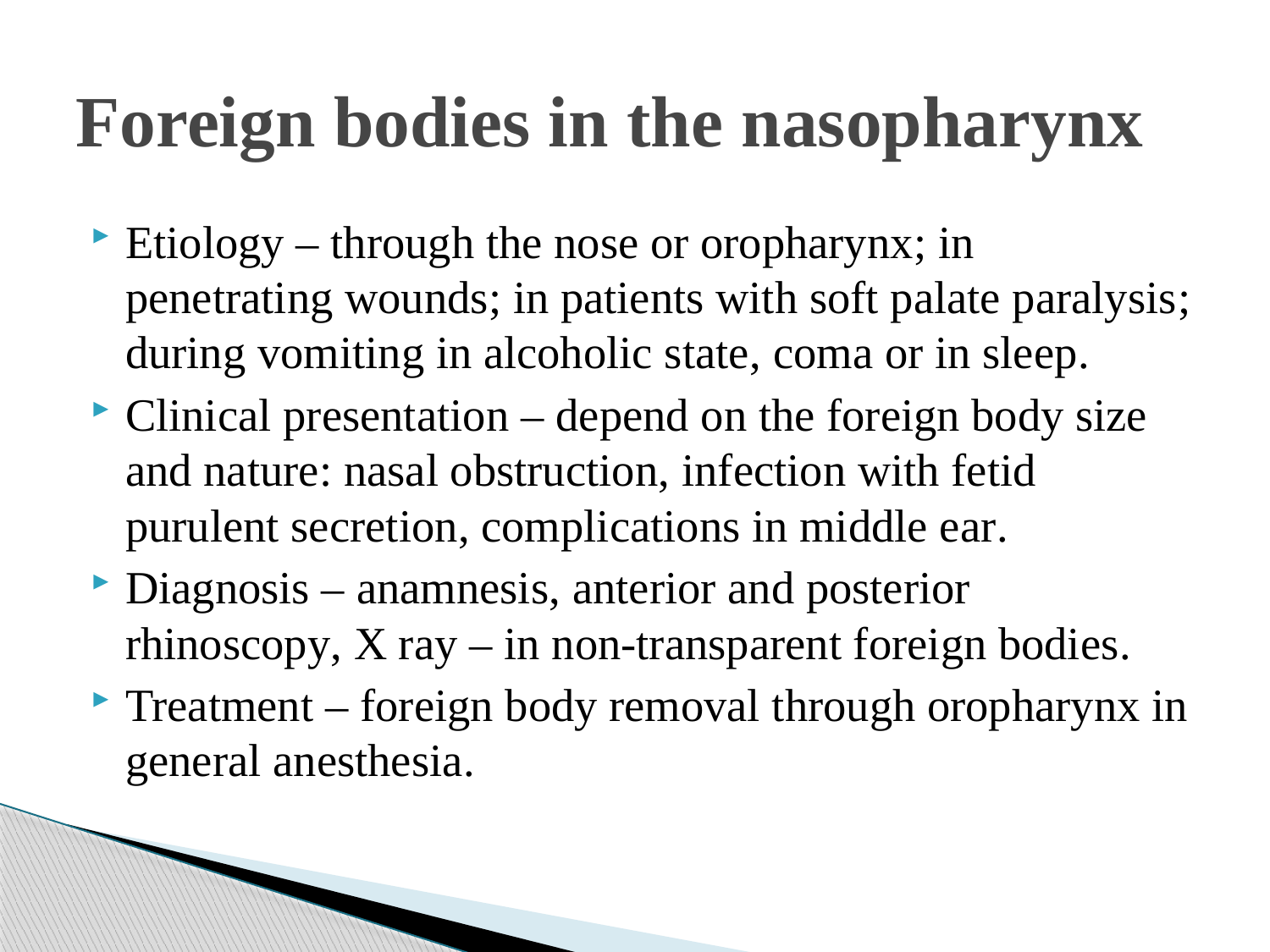

# Foreign bodies in the nasopharynx
Etiology – through the nose or oropharynx; in penetrating wounds; in patients with soft palate paralysis; during vomiting in alcoholic state, coma or in sleep.
Clinical presentation – depend on the foreign body size and nature: nasal obstruction, infection with fetid purulent secretion, complications in middle ear.
Diagnosis – anamnesis, anterior and posterior rhinoscopy, X ray – in non-transparent foreign bodies.
Treatment – foreign body removal through oropharynx in general anesthesia.